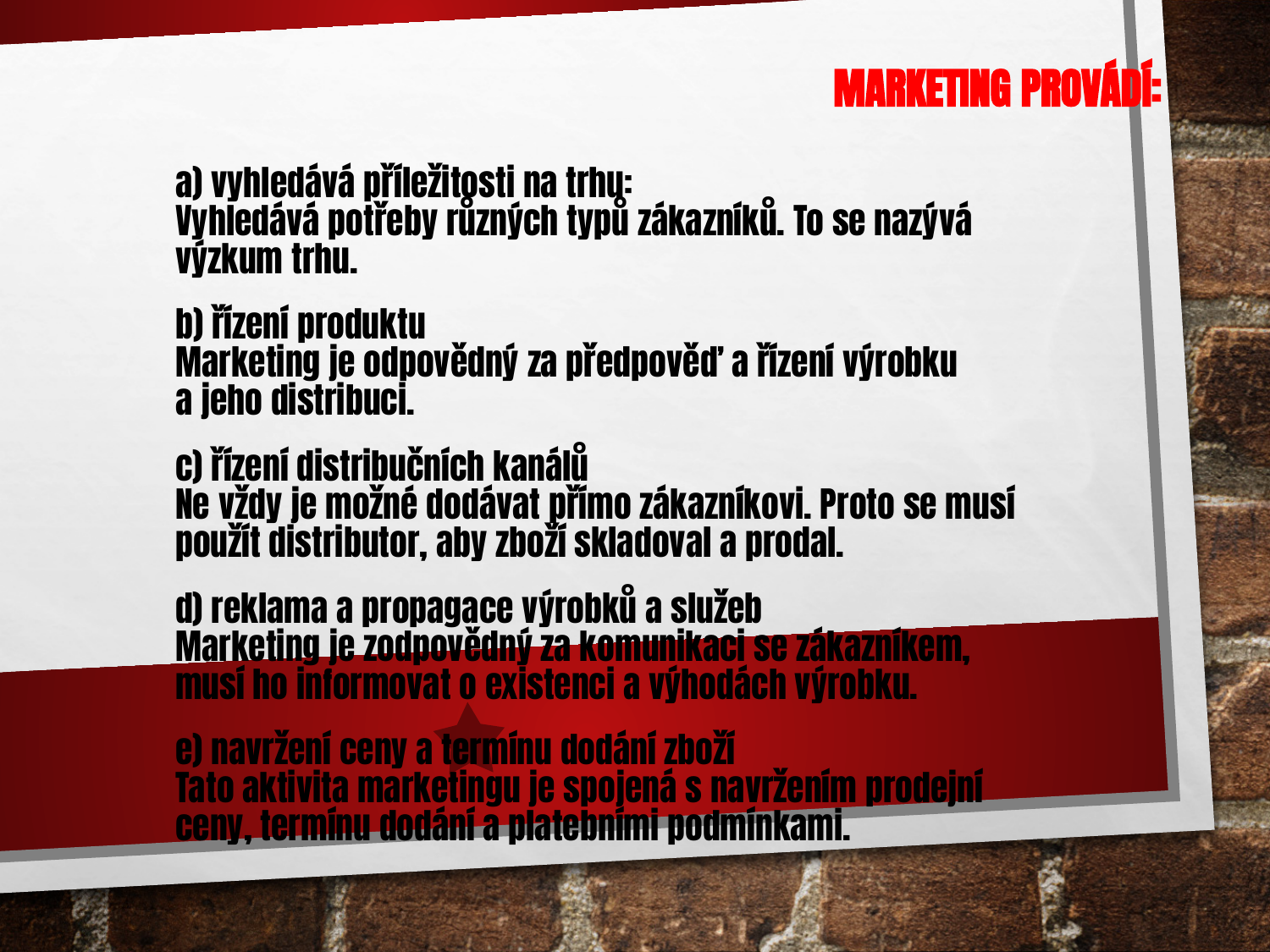

# Marketing provádí:
a) vyhledává příležitosti na trhu:
Vyhledává potřeby různých typů zákazníků. To se nazývá výzkum trhu.
b) řízení produktu
Marketing je odpovědný za předpověď a řízení výrobku
a jeho distribuci.
c) řízení distribučních kanálů
Ne vždy je možné dodávat přímo zákazníkovi. Proto se musí použít distributor, aby zboží skladoval a prodal.
d) reklama a propagace výrobků a služeb
Marketing je zodpovědný za komunikaci se zákazníkem, musí ho informovat o existenci a výhodách výrobku.
e) navržení ceny a termínu dodání zboží
Tato aktivita marketingu je spojená s navržením prodejní ceny, termínu dodání a platebními podmínkami.